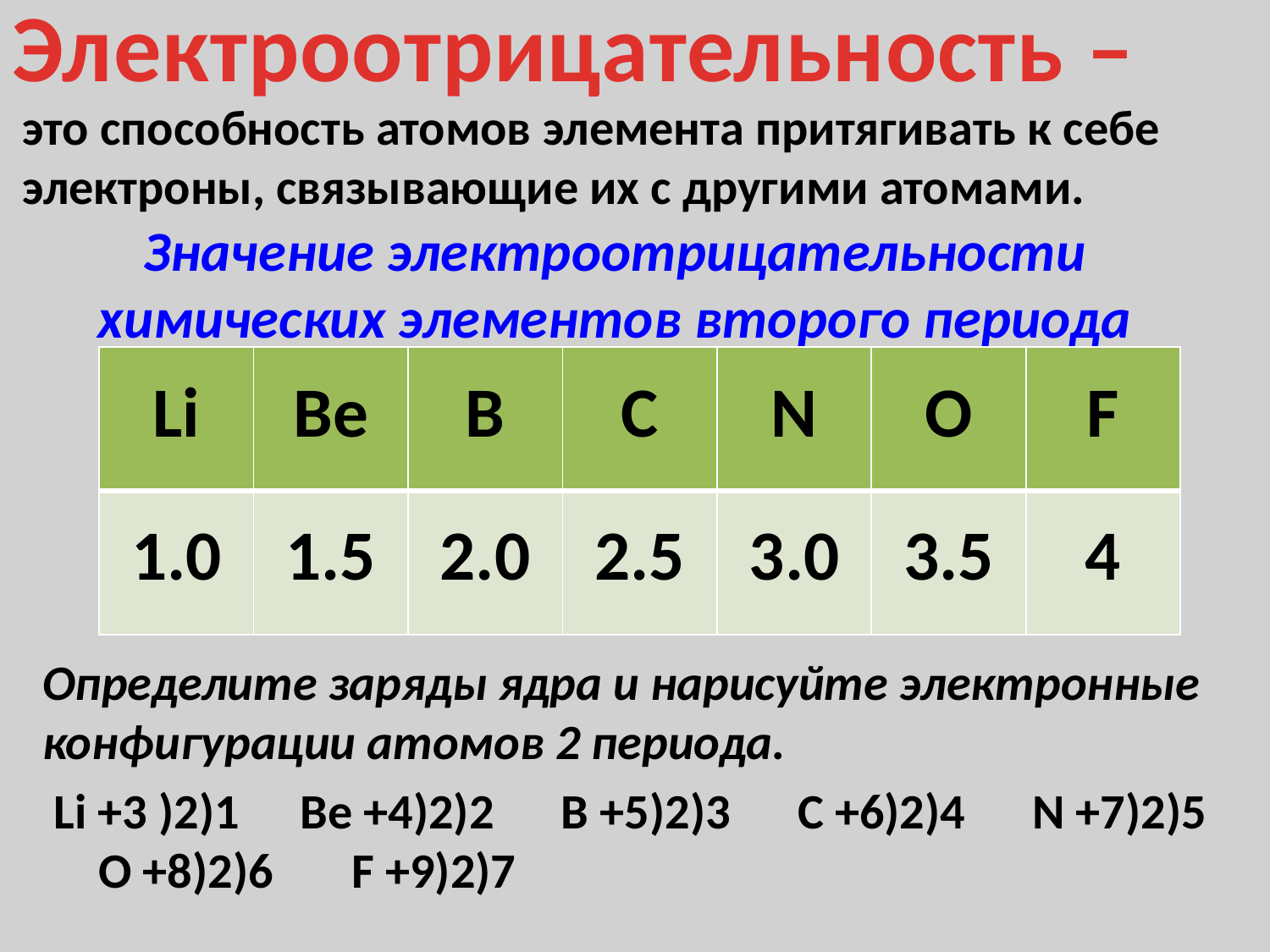

Электроотрицательность –

это способность атомов элемента притягивать к себе электроны, связывающие их с другими атомами.
Значение электроотрицательности химических элементов второго периода
| Li | Be | B | C | N | O | F |
| --- | --- | --- | --- | --- | --- | --- |
| 1.0 | 1.5 | 2.0 | 2.5 | 3.0 | 3.5 | 4 |
Определите заряды ядра и нарисуйте электронные конфигурации атомов 2 периода.
                       Be +4)2)2      B +5)2)3      C +6)2)4      N +7)2)5          O +8)2)6       F +9)2)7
Li +3 )2)1